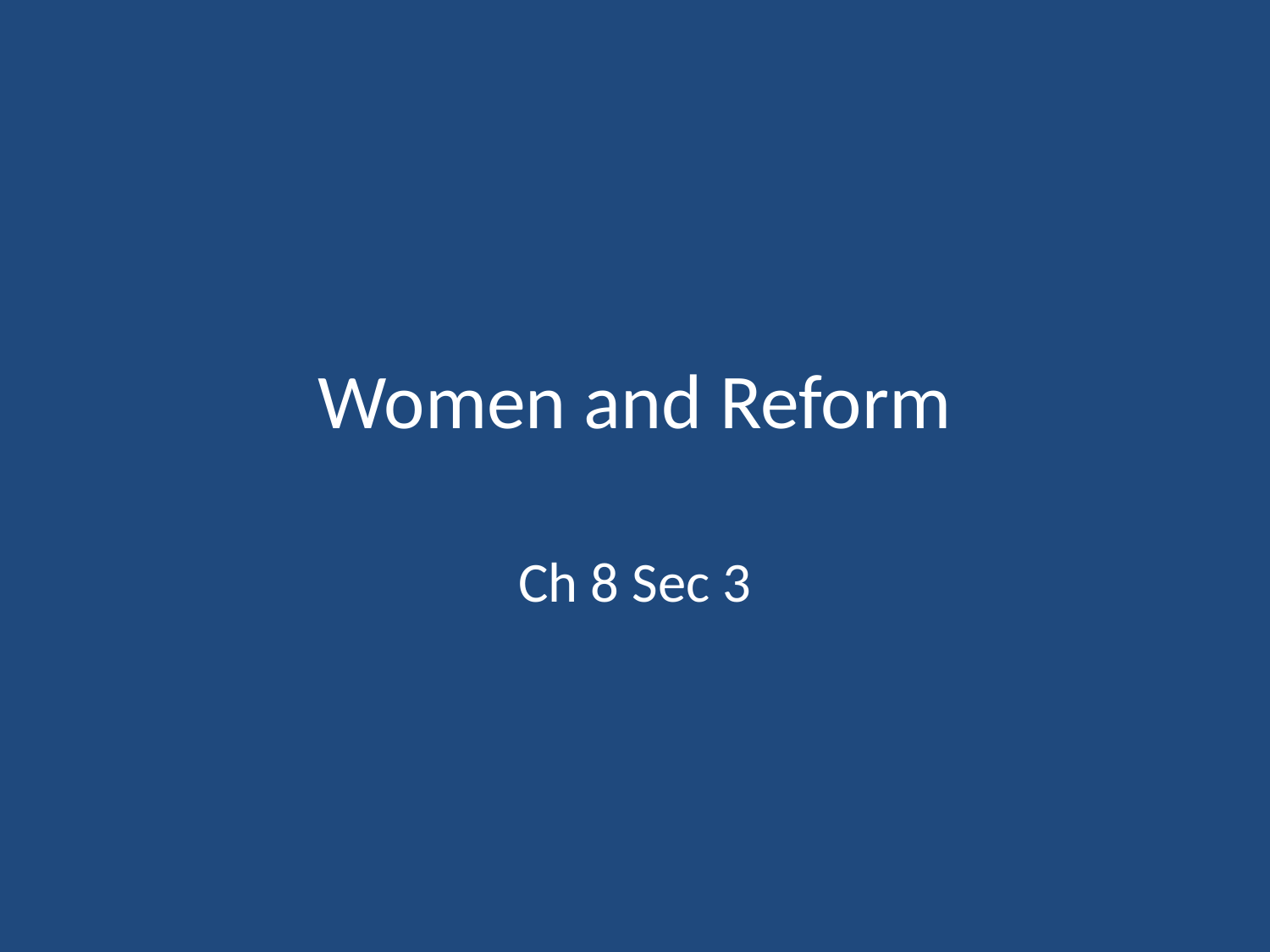

# Women and Reform
Ch 8 Sec 3